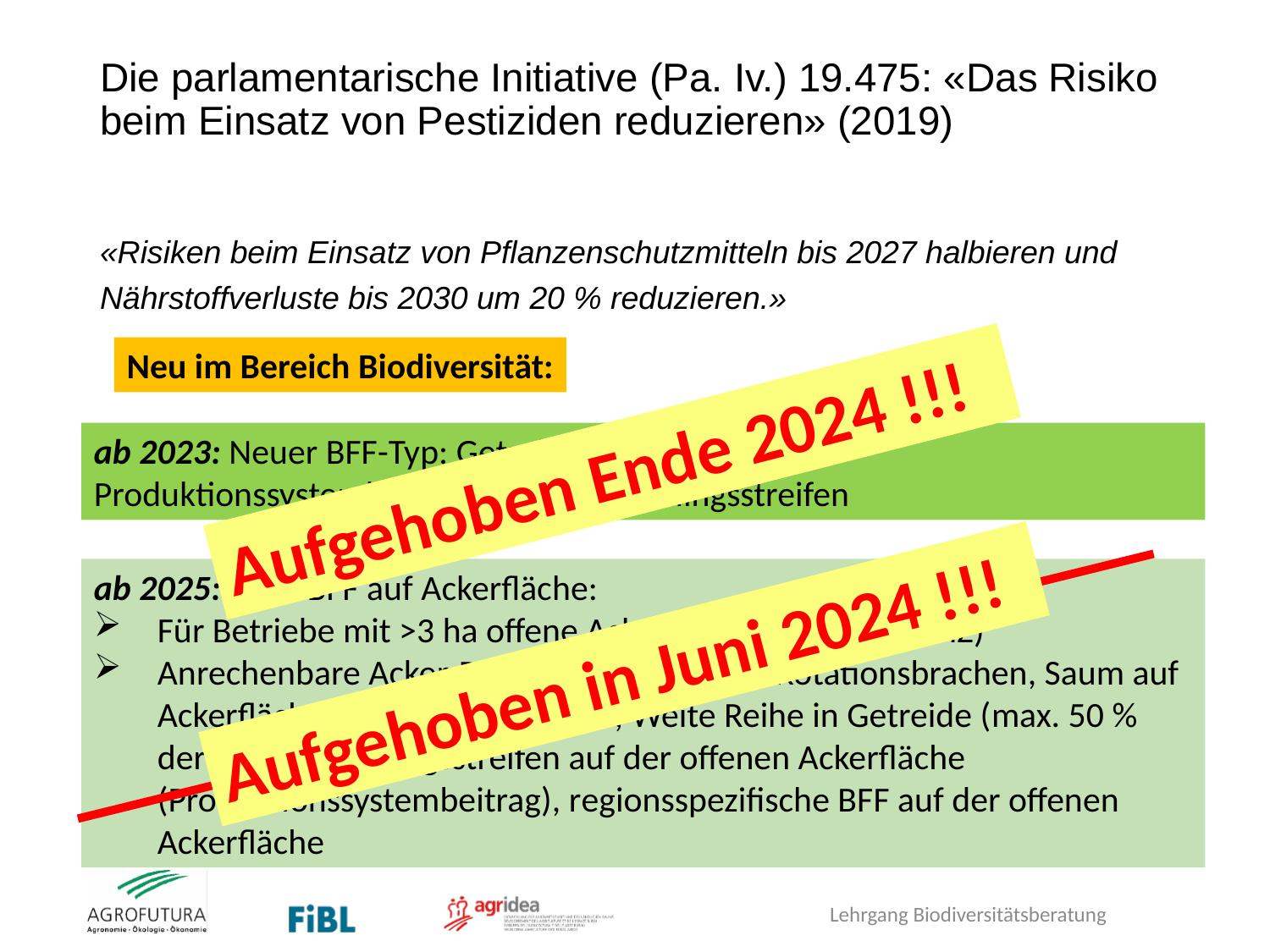

# Die parlamentarische Initiative (Pa. Iv.) 19.475: «Das Risiko beim Einsatz von Pestiziden reduzieren» (2019)
«Risiken beim Einsatz von Pflanzenschutzmitteln bis 2027 halbieren und Nährstoffverluste bis 2030 um 20 % reduzieren.»

Neu im Bereich Biodiversität:
ab 2023: Neuer BFF-Typ: Getreide in weiter Reihe; Produktionssystembeitrag (PSB) für Nützlingsstreifen
Aufgehoben Ende 2024 !!!
ab 2025: 3.5% BFF auf Ackerfläche:
Für Betriebe mit >3 ha offene Ackerfläche (nur TZ und HZ)
Anrechenbare Acker-BFF-Typen: Bunt- und Rotationsbrachen, Saum auf Ackerfläche, Ackerschonstreifen, Weite Reihe in Getreide (max. 50 % der 3,5 %), Nützlingsstreifen auf der offenen Ackerfläche (Produktionssystembeitrag), regionsspezifische BFF auf der offenen Ackerfläche
Aufgehoben in Juni 2024 !!!
Lehrgang Biodiversitätsberatung